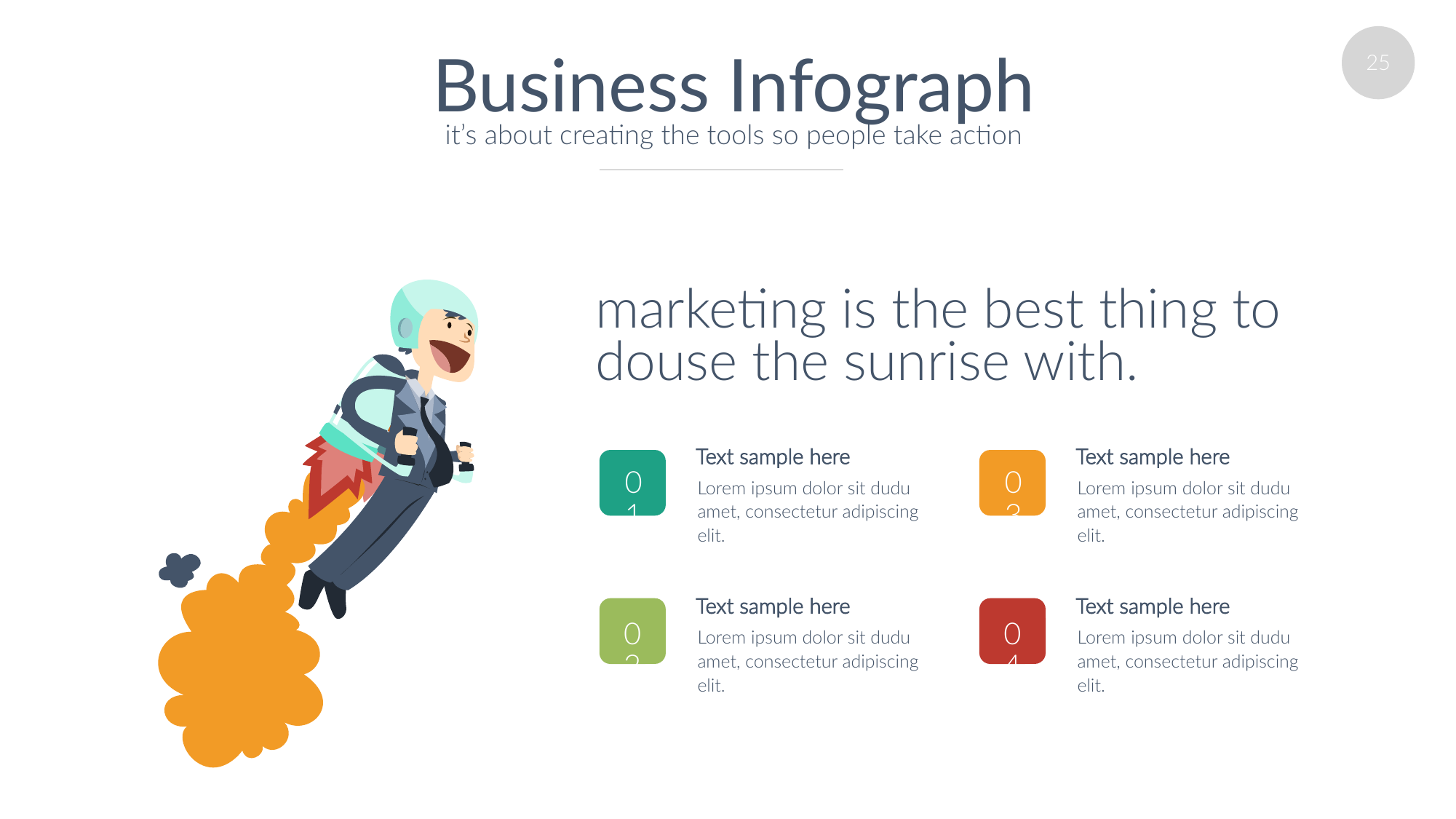

# Business Infograph
it’s about creating the tools so people take action

marketing is the best thing to douse the sunrise with.
Text sample here
Lorem ipsum dolor sit dudu amet, consectetur adipiscing elit.
Text sample here
Lorem ipsum dolor sit dudu amet, consectetur adipiscing elit.

01
03
Text sample here
Lorem ipsum dolor sit dudu amet, consectetur adipiscing elit.
Text sample here
Lorem ipsum dolor sit dudu amet, consectetur adipiscing elit.

02
04